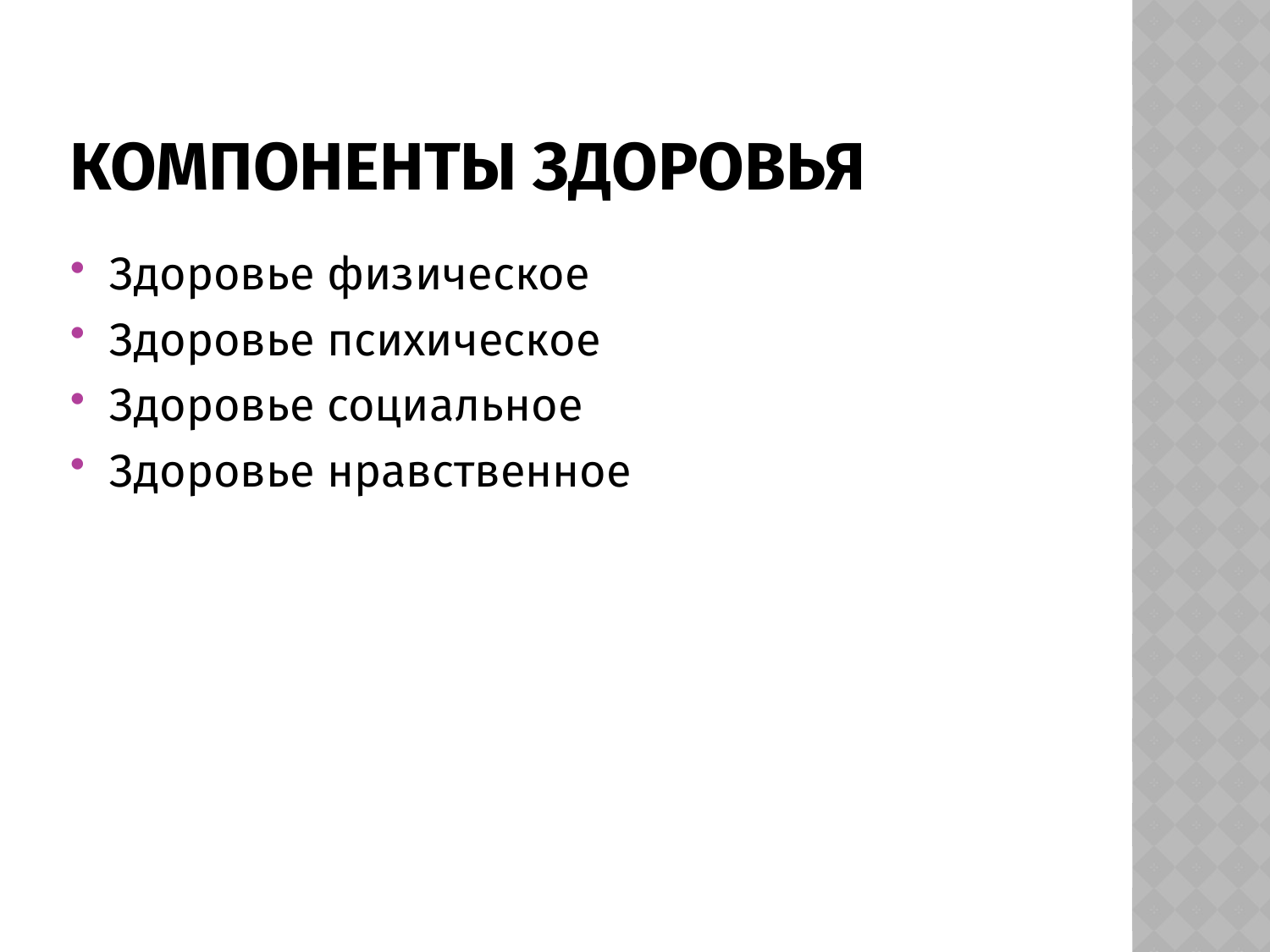

# Компоненты здоровья
Здоровье физическое
Здоровье психическое
Здоровье социальное
Здоровье нравственное